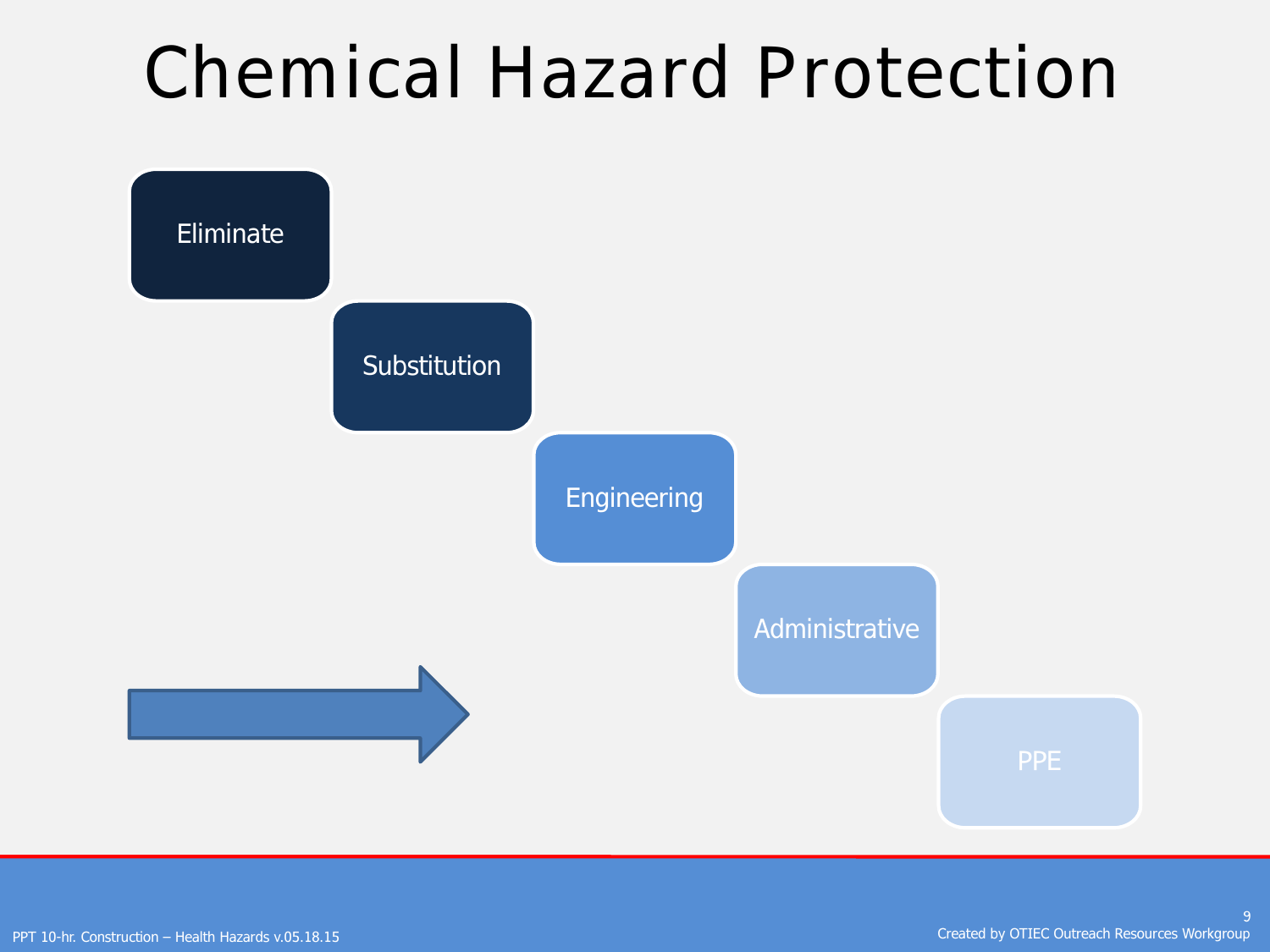

# Chemical Hazard Protection
Eliminate
Substitution
Engineering
Administrative
PPE